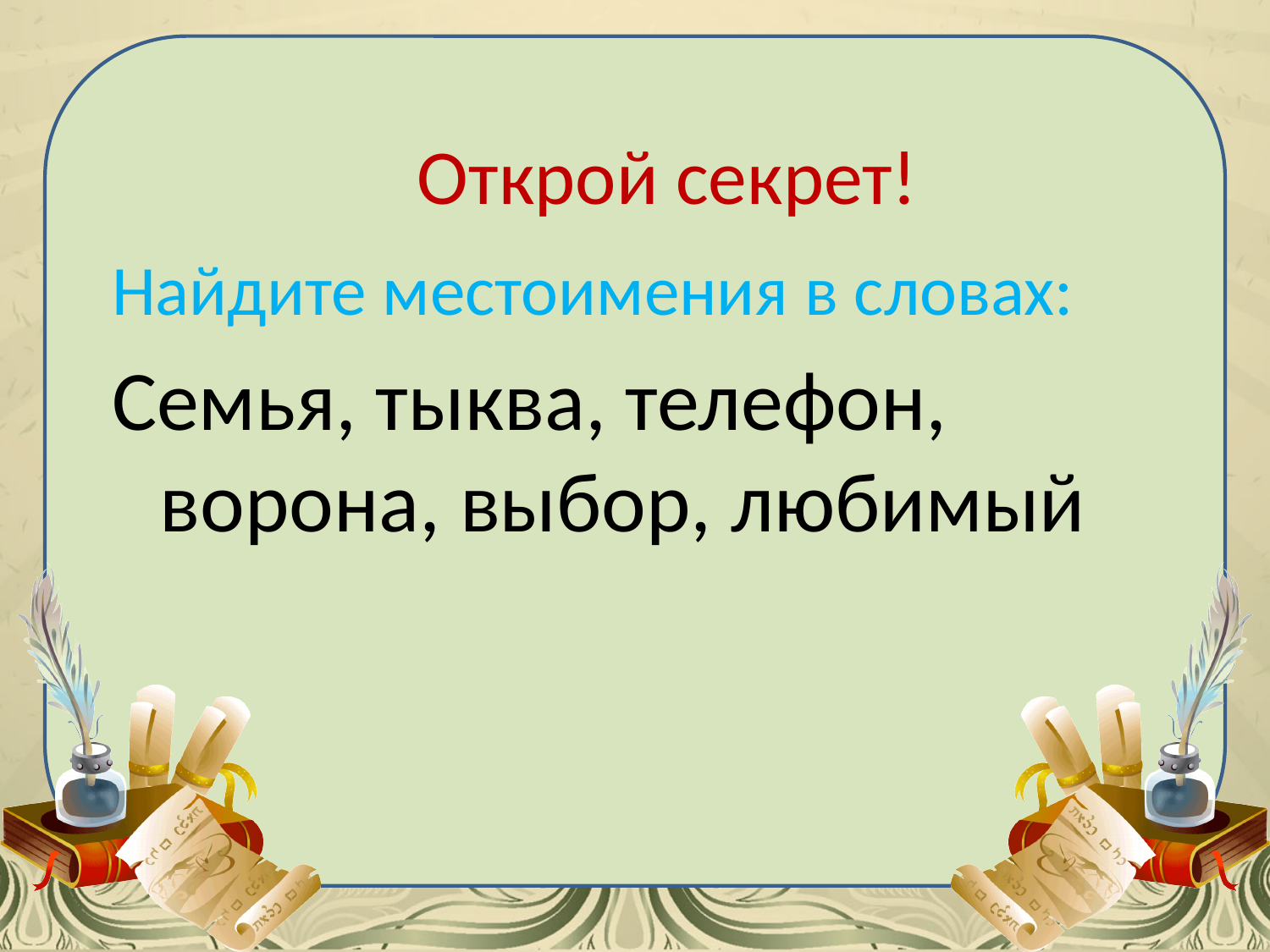

# Открой секрет!
Найдите местоимения в словах:
Семья, тыква, телефон, ворона, выбор, любимый